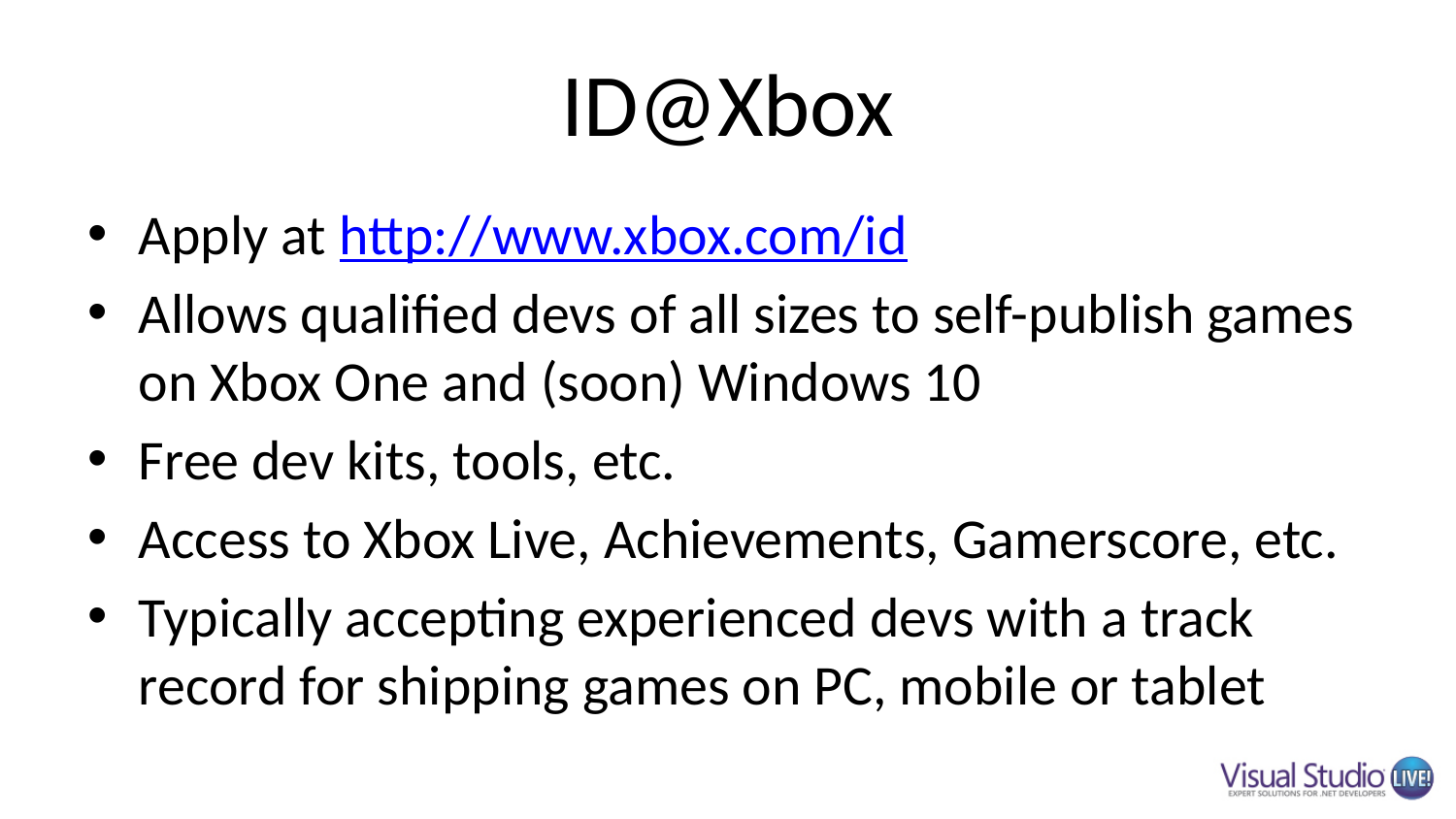

# ID@Xbox
Apply at http://www.xbox.com/id
Allows qualified devs of all sizes to self-publish games on Xbox One and (soon) Windows 10
Free dev kits, tools, etc.
Access to Xbox Live, Achievements, Gamerscore, etc.
Typically accepting experienced devs with a track record for shipping games on PC, mobile or tablet